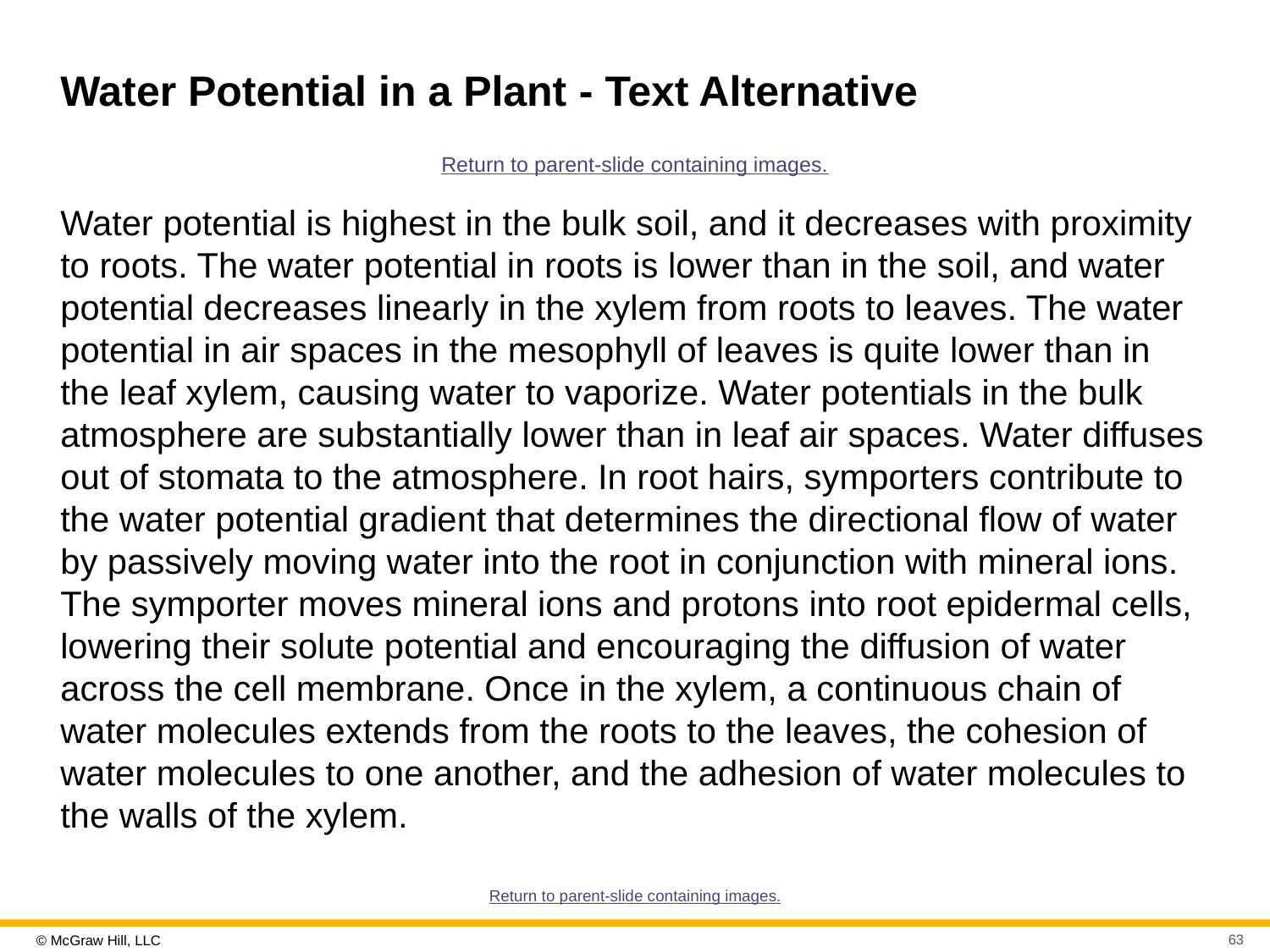

# Water Potential in a Plant - Text Alternative
Return to parent-slide containing images.
Water potential is highest in the bulk soil, and it decreases with proximity to roots. The water potential in roots is lower than in the soil, and water potential decreases linearly in the xylem from roots to leaves. The water potential in air spaces in the mesophyll of leaves is quite lower than in the leaf xylem, causing water to vaporize. Water potentials in the bulk atmosphere are substantially lower than in leaf air spaces. Water diffuses out of stomata to the atmosphere. In root hairs, symporters contribute to the water potential gradient that determines the directional flow of water by passively moving water into the root in conjunction with mineral ions. The symporter moves mineral ions and protons into root epidermal cells, lowering their solute potential and encouraging the diffusion of water across the cell membrane. Once in the xylem, a continuous chain of water molecules extends from the roots to the leaves, the cohesion of water molecules to one another, and the adhesion of water molecules to the walls of the xylem.
Return to parent-slide containing images.
63